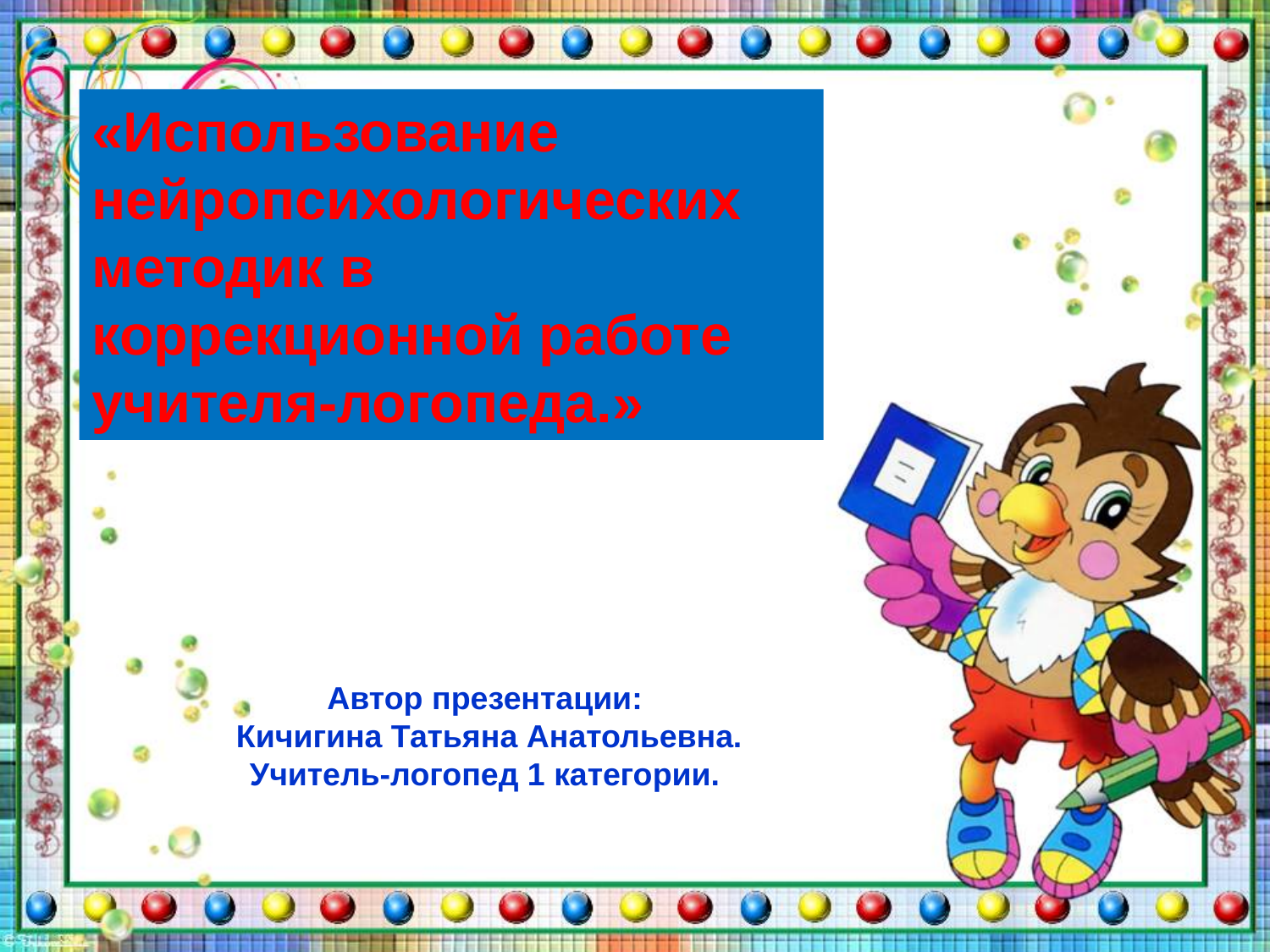

«Использование нейропсихологических методик в коррекционной работе учителя-логопеда.»
Автор презентации:
Кичигина Татьяна Анатольевна.
Учитель-логопед 1 категории.